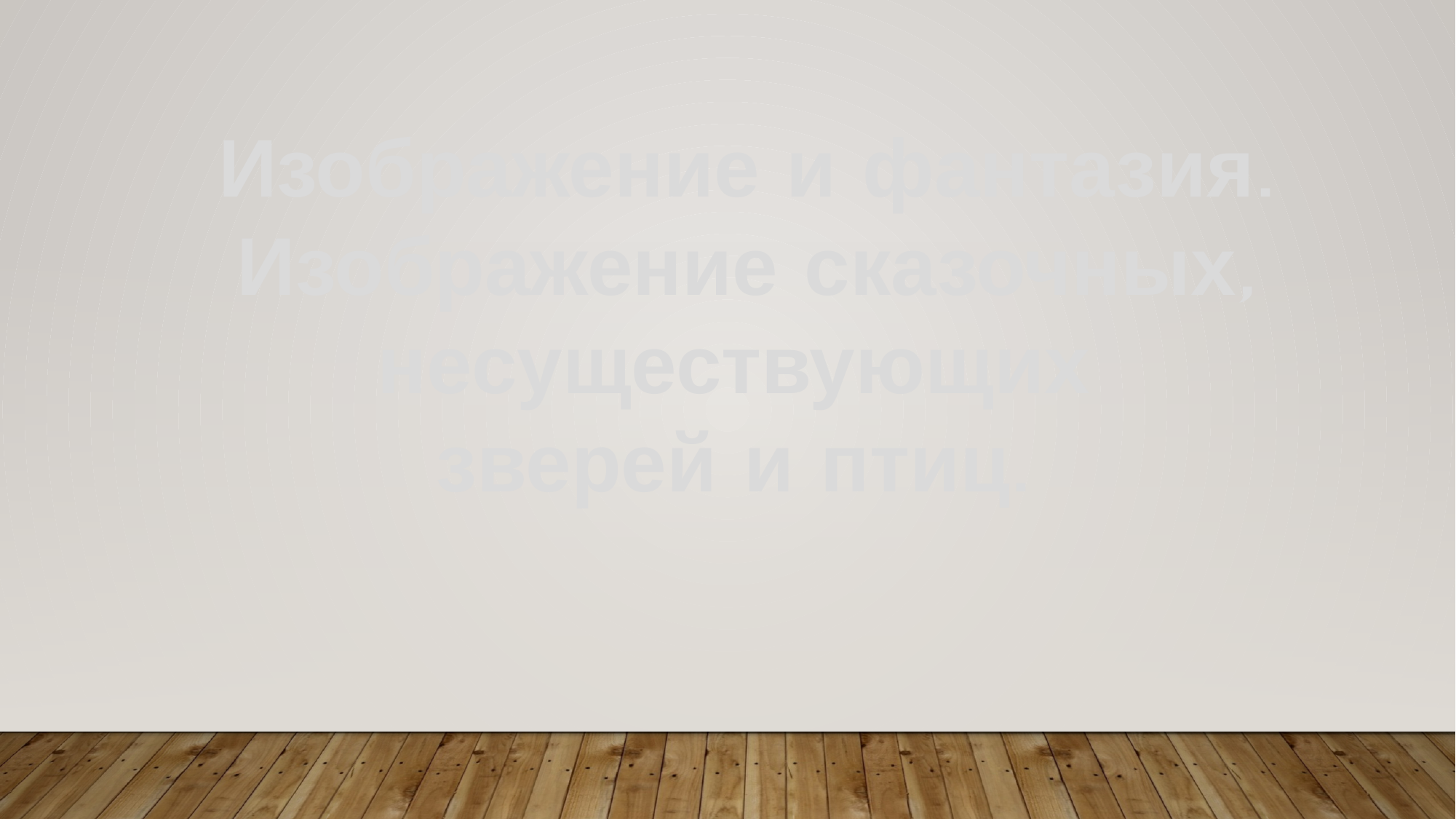

Изображение и фантазия.
Изображение сказочных, несуществующих
зверей и птиц.